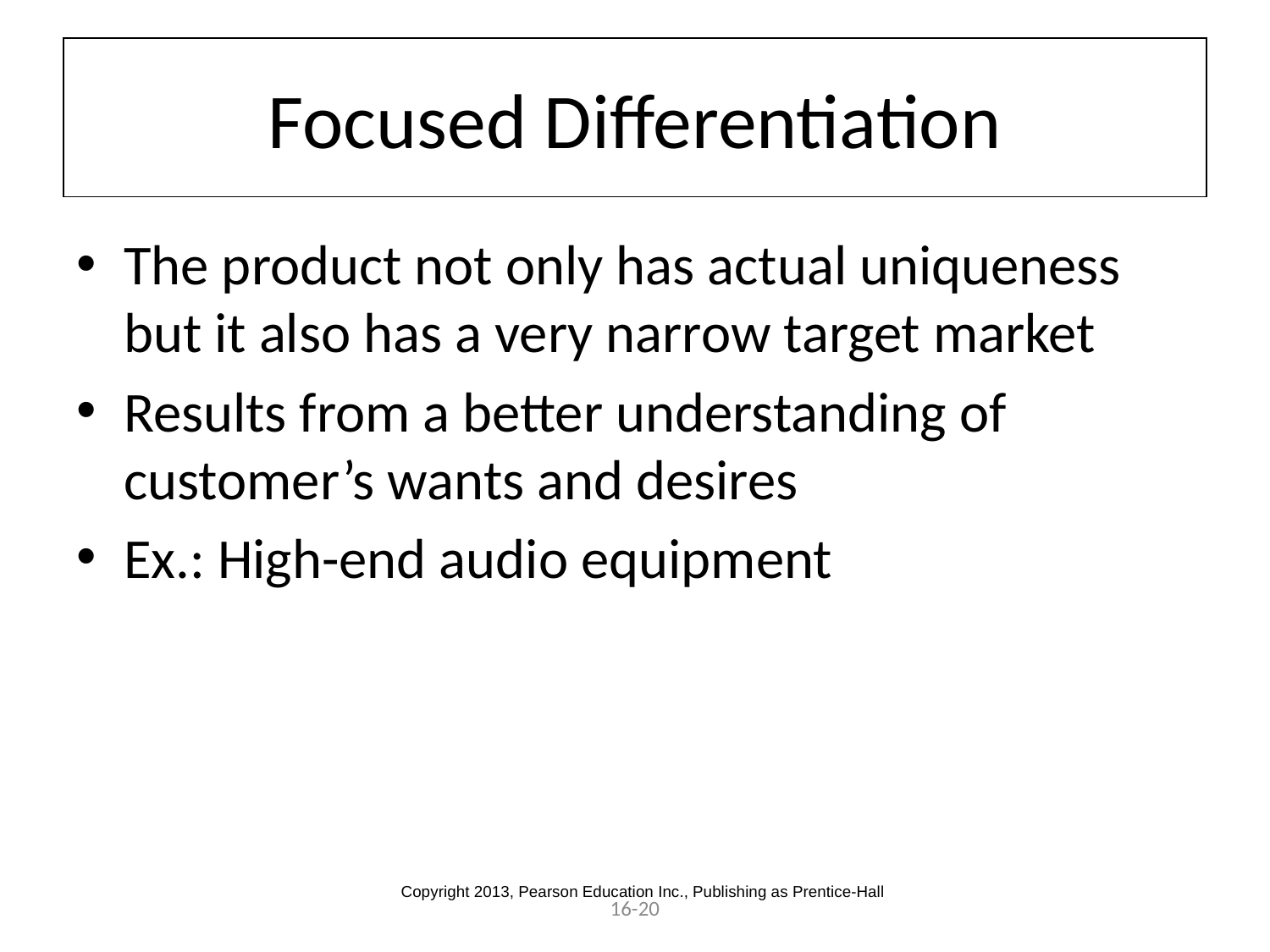

# Focused Differentiation
The product not only has actual uniqueness but it also has a very narrow target market
Results from a better understanding of customer’s wants and desires
Ex.: High-end audio equipment
Copyright 2013, Pearson Education Inc., Publishing as Prentice-Hall

16-20